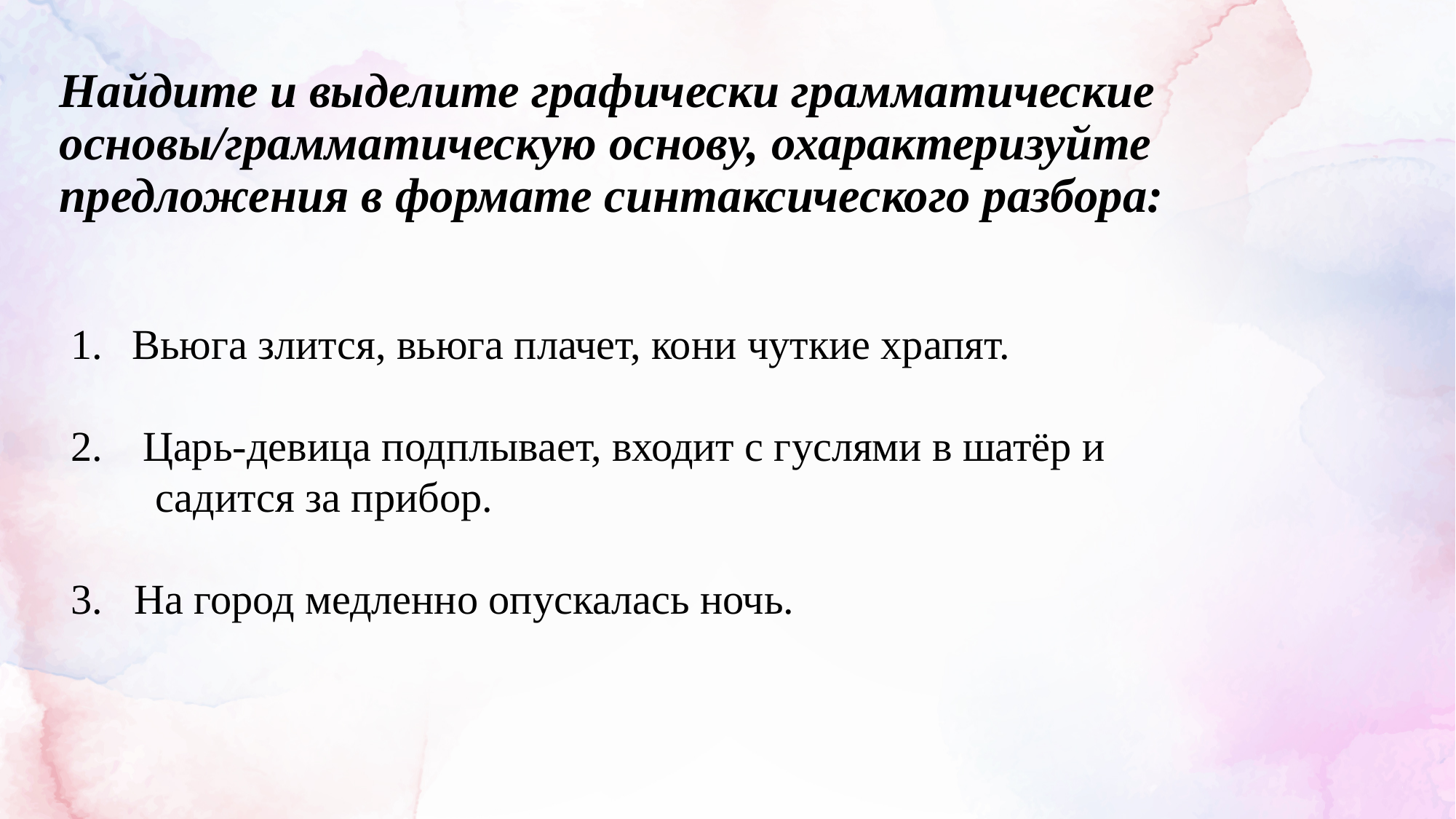

# Найдите и выделите графически грамматические основы/грамматическую основу, охарактеризуйте предложения в формате синтаксического разбора:
Вьюга злится, вьюга плачет, кони чуткие храпят.

 Царь-девица подплывает, входит с гуслями в шатёр и
        садится за прибор.

3.   На город медленно опускалась ночь.